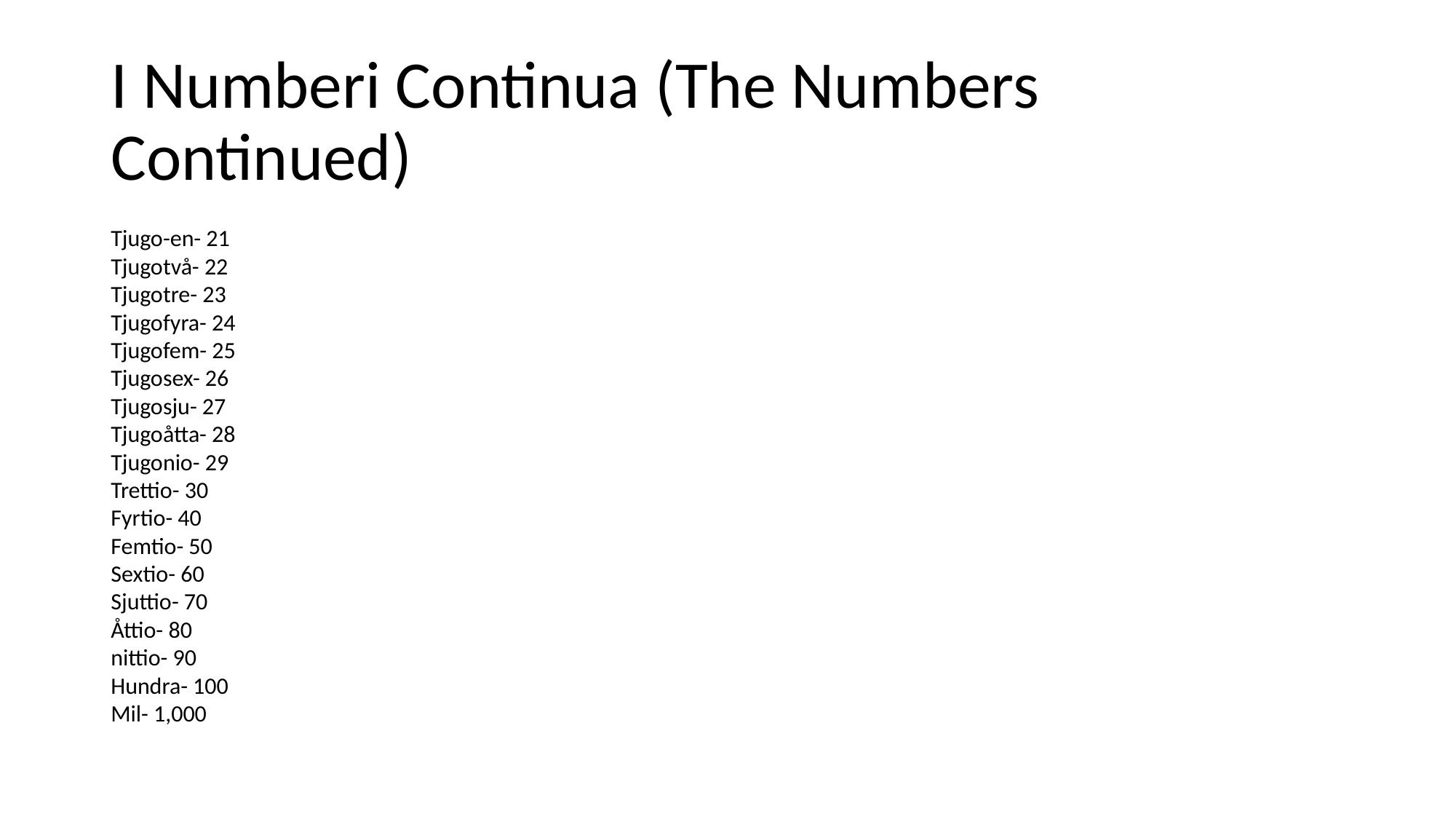

# I Numberi Continua (The Numbers Continued)
Tjugo-en- 21
Tjugotvå- 22
Tjugotre- 23
Tjugofyra- 24
Tjugofem- 25
Tjugosex- 26
Tjugosju- 27
Tjugoåtta- 28
Tjugonio- 29
Trettio- 30
Fyrtio- 40
Femtio- 50
Sextio- 60
Sjuttio- 70
Åttio- 80
nittio- 90
Hundra- 100
Mil- 1,000